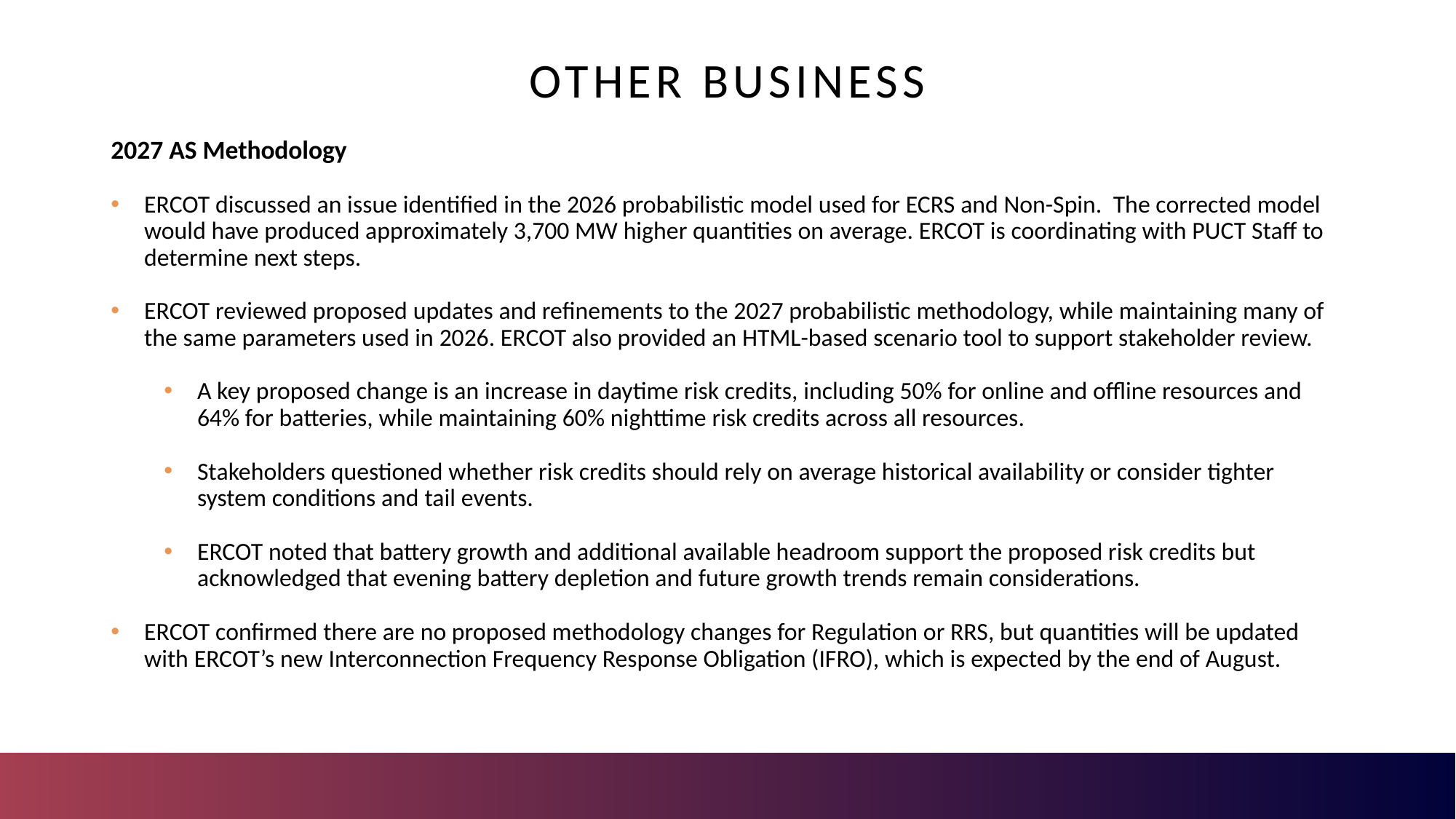

Other Business
2027 AS Methodology
ERCOT discussed an issue identified in the 2026 probabilistic model used for ECRS and Non-Spin.  The corrected model would have produced approximately 3,700 MW higher quantities on average. ERCOT is coordinating with PUCT Staff to determine next steps.
ERCOT reviewed proposed updates and refinements to the 2027 probabilistic methodology, while maintaining many of the same parameters used in 2026. ERCOT also provided an HTML-based scenario tool to support stakeholder review.
A key proposed change is an increase in daytime risk credits, including 50% for online and offline resources and 64% for batteries, while maintaining 60% nighttime risk credits across all resources.
Stakeholders questioned whether risk credits should rely on average historical availability or consider tighter system conditions and tail events.
ERCOT noted that battery growth and additional available headroom support the proposed risk credits but acknowledged that evening battery depletion and future growth trends remain considerations.
ERCOT confirmed there are no proposed methodology changes for Regulation or RRS, but quantities will be updated with ERCOT’s new Interconnection Frequency Response Obligation (IFRO), which is expected by the end of August.